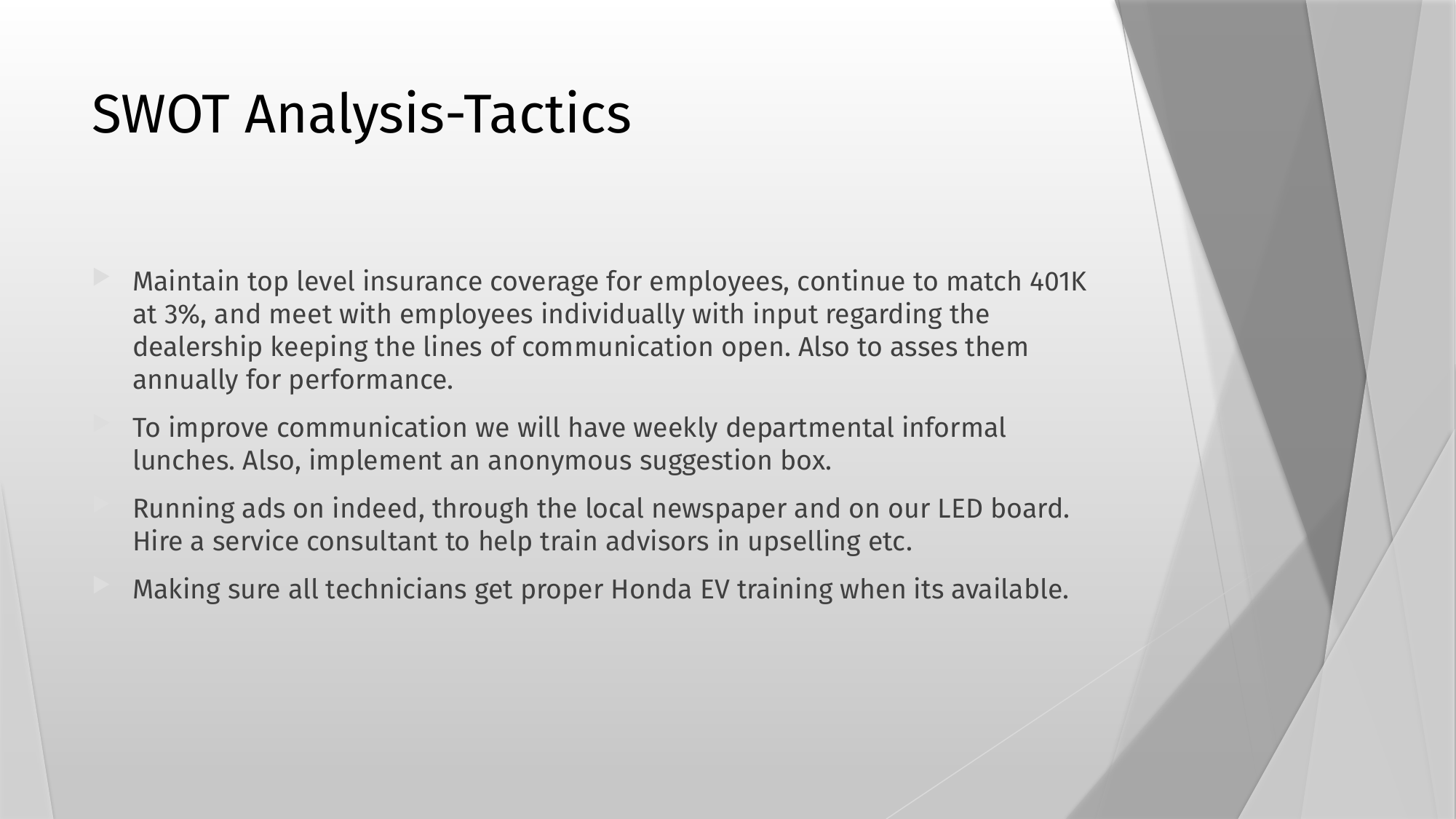

# SWOT Analysis-Tactics
Maintain top level insurance coverage for employees, continue to match 401K at 3%, and meet with employees individually with input regarding the dealership keeping the lines of communication open. Also to asses them annually for performance.
To improve communication we will have weekly departmental informal lunches. Also, implement an anonymous suggestion box.
Running ads on indeed, through the local newspaper and on our LED board. Hire a service consultant to help train advisors in upselling etc.
Making sure all technicians get proper Honda EV training when its available.